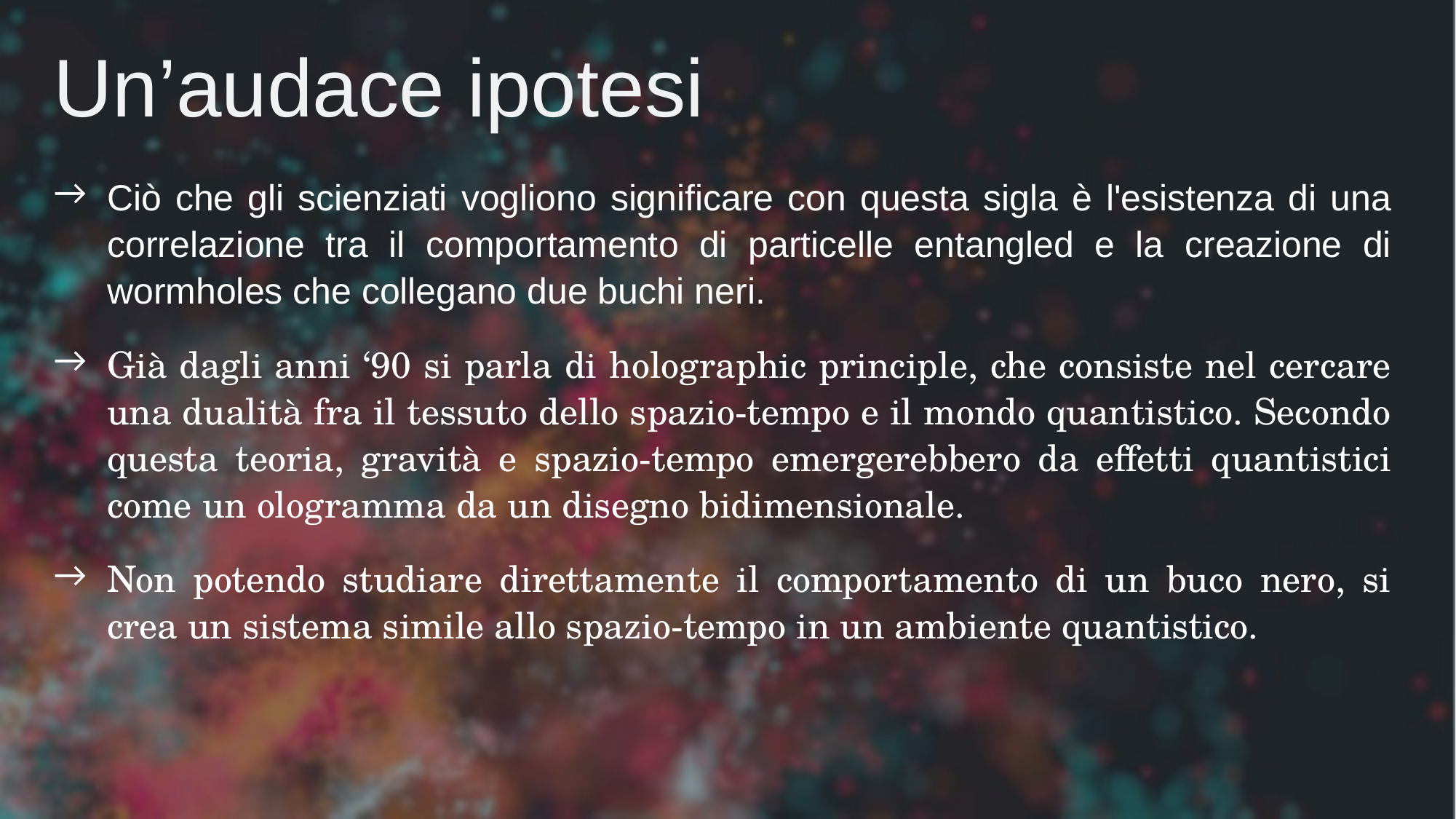

# Un’audace ipotesi
Ciò che gli scienziati vogliono significare con questa sigla è l'esistenza di una correlazione tra il comportamento di particelle entangled e la creazione di wormholes che collegano due buchi neri.
Già dagli anni ‘90 si parla di holographic principle, che consiste nel cercare una dualità fra il tessuto dello spazio-tempo e il mondo quantistico. Secondo questa teoria, gravità e spazio-tempo emergerebbero da effetti quantistici come un ologramma da un disegno bidimensionale.
Non potendo studiare direttamente il comportamento di un buco nero, si crea un sistema simile allo spazio-tempo in un ambiente quantistico.